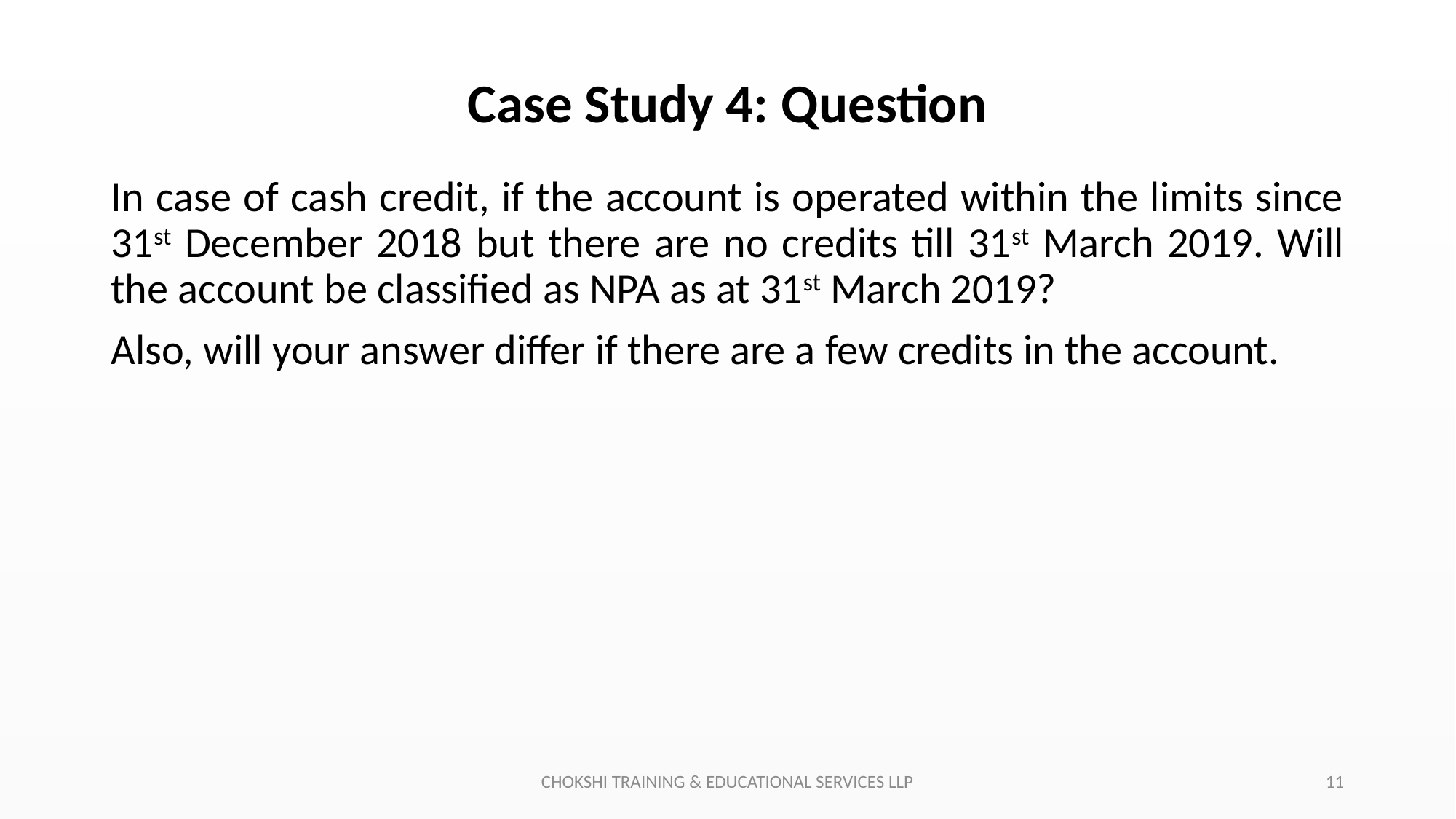

# Case Study 4: Question
In case of cash credit, if the account is operated within the limits since 31st December 2018 but there are no credits till 31st March 2019. Will the account be classified as NPA as at 31st March 2019?
Also, will your answer differ if there are a few credits in the account.
CHOKSHI TRAINING & EDUCATIONAL SERVICES LLP
11